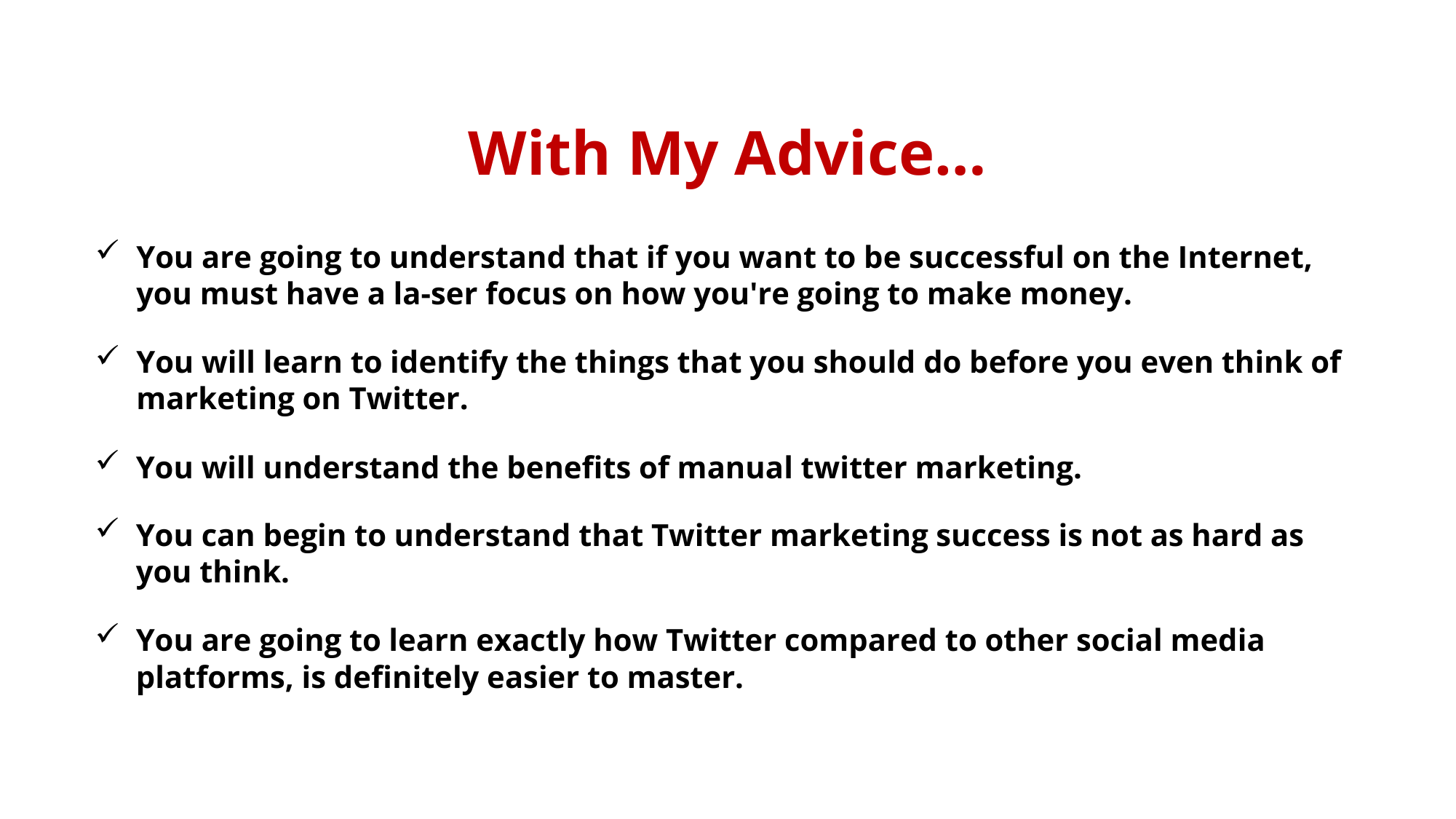

With My Advice…
You are going to understand that if you want to be successful on the Internet, you must have a la-ser focus on how you're going to make money.
You will learn to identify the things that you should do before you even think of marketing on Twitter.
You will understand the benefits of manual twitter marketing.
You can begin to understand that Twitter marketing success is not as hard as you think.
You are going to learn exactly how Twitter compared to other social media platforms, is definitely easier to master.